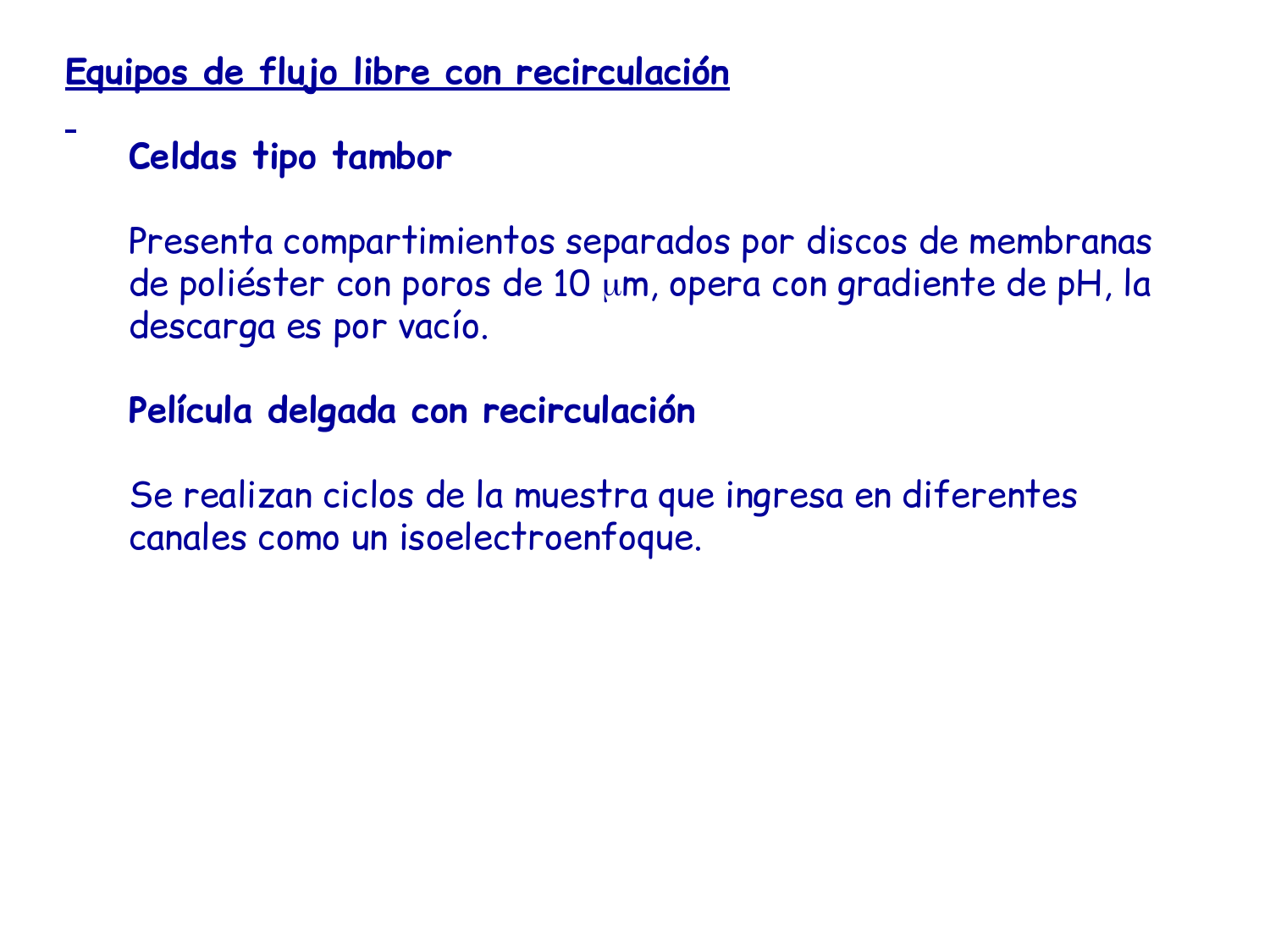

Equipos de flujo libre con recirculación

	Celdas tipo tambor

	Presenta compartimientos separados por discos de membranas de poliéster con poros de 10 μm, opera con gradiente de pH, la descarga es por vacío.

	Película delgada con recirculación

	Se realizan ciclos de la muestra que ingresa en diferentes canales como un isoelectroenfoque.